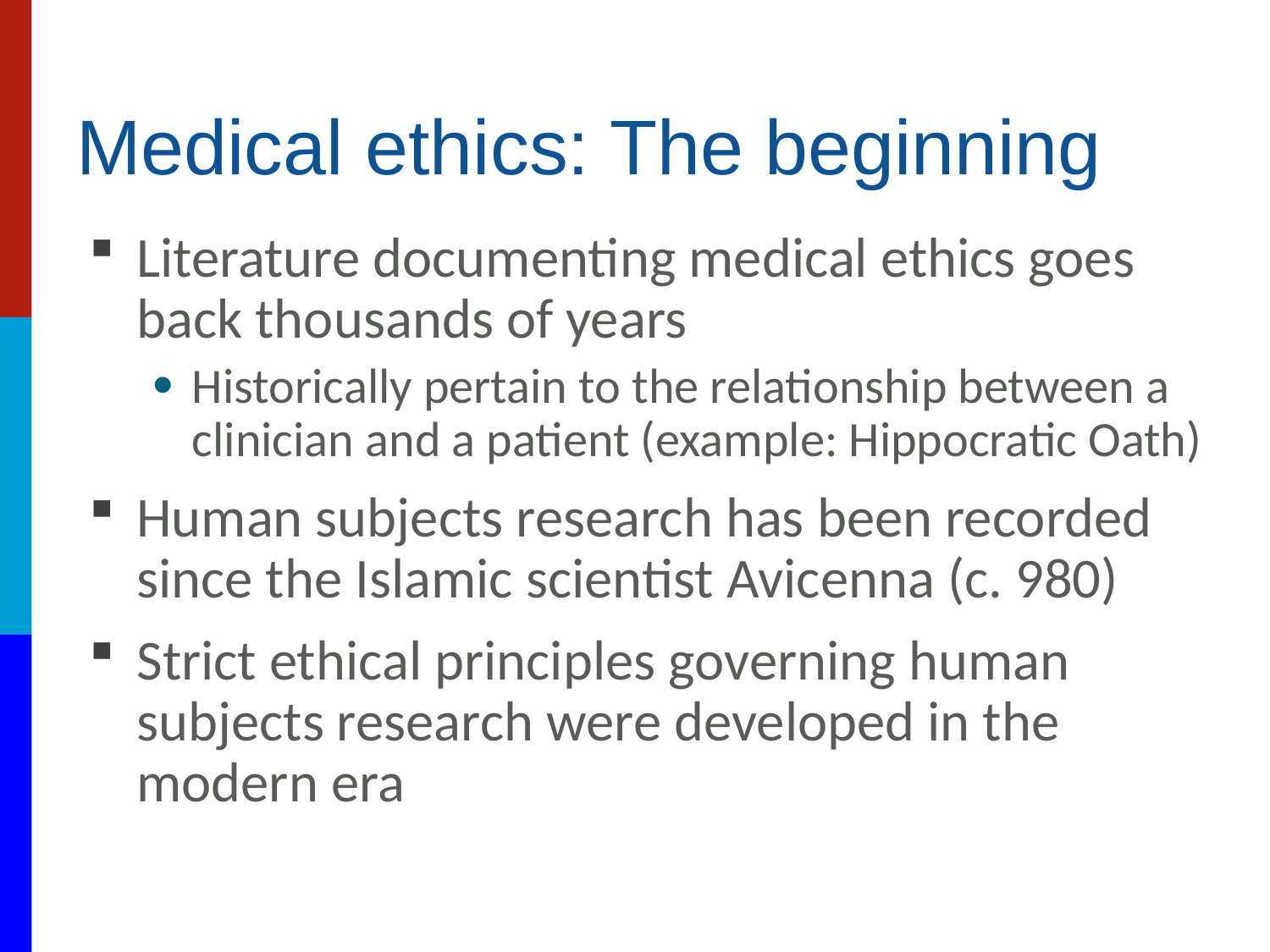

# Medical ethics: The beginning
Literature documenting medical ethics goes back thousands of years
Historically pertain to the relationship between a clinician and a patient (example: Hippocratic Oath)
Human subjects research has been recorded since the Islamic scientist Avicenna (c. 980)
Strict ethical principles governing human subjects research were developed in the modern era